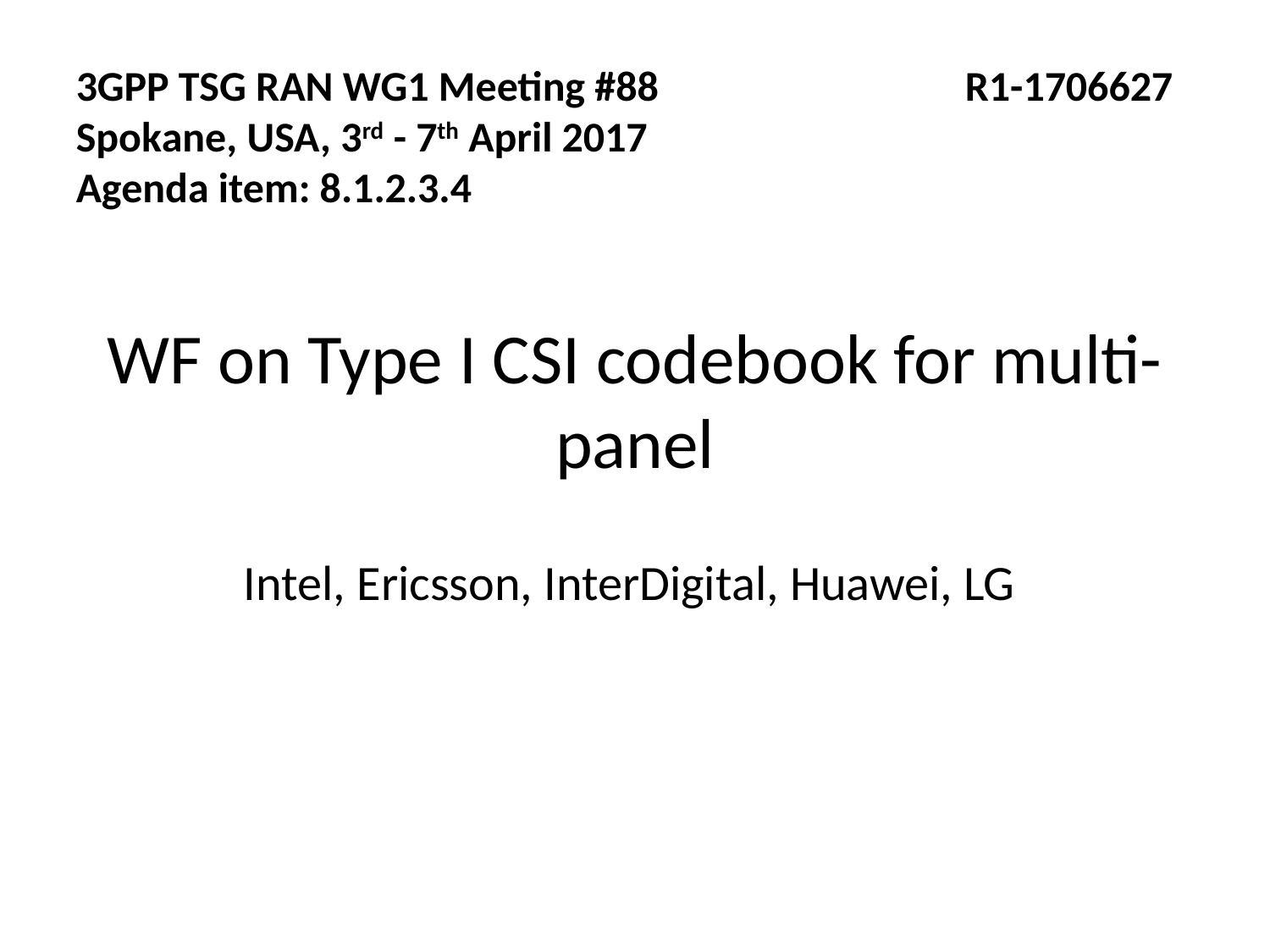

3GPP TSG RAN WG1 Meeting #88			R1-1706627
Spokane, USA, 3rd - 7th April 2017
Agenda item: 8.1.2.3.4
WF on Type I CSI codebook for multi-panel
Intel, Ericsson, InterDigital, Huawei, LG